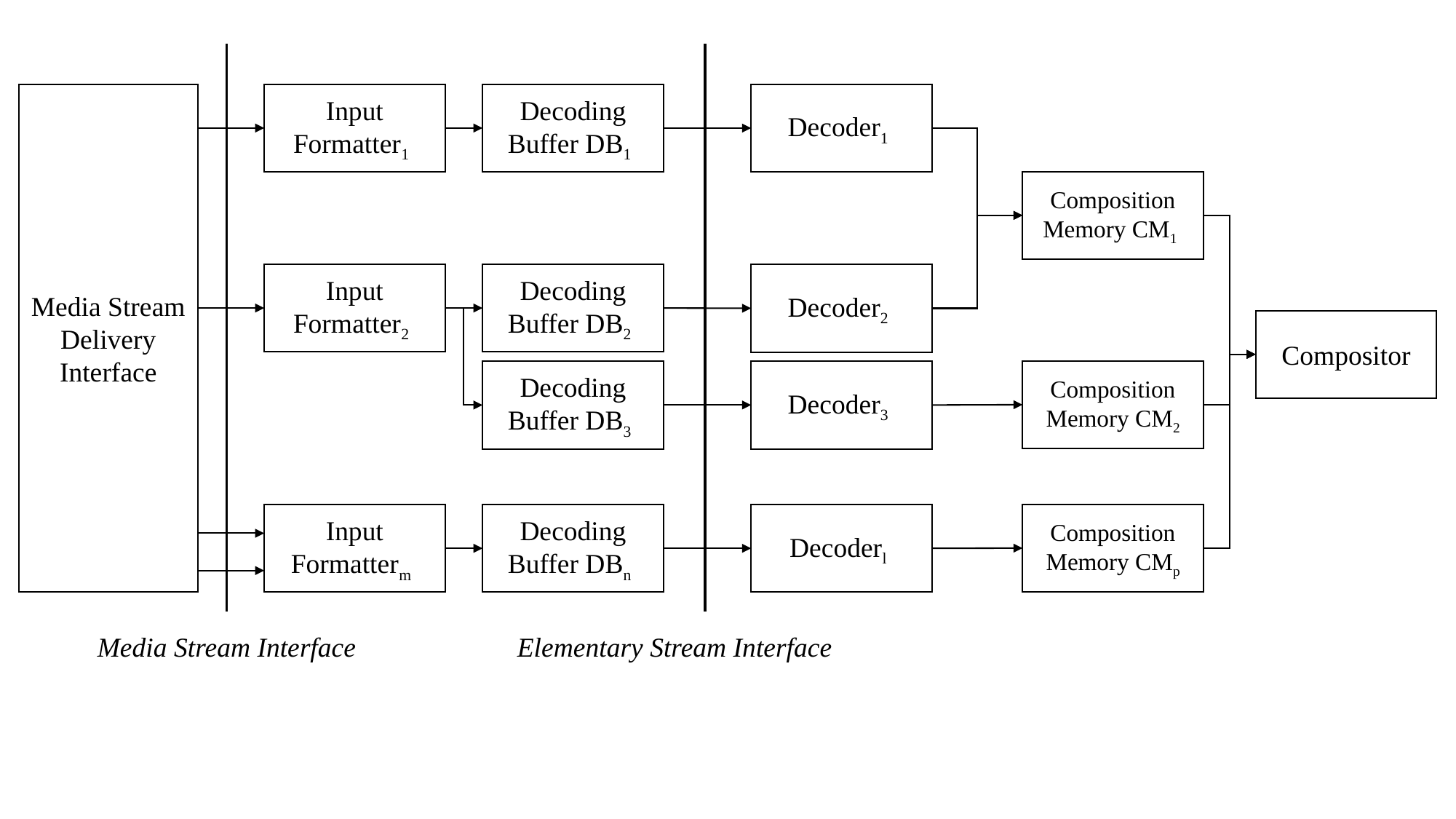

Media Stream Delivery Interface
Input Formatter1
Decoding Buffer DB1
Decoder1
Composition Memory CM1
Input Formatter2
Decoding Buffer DB2
Decoder2
Compositor
Composition Memory CM2
Decoding Buffer DB3
Decoder3
Composition Memory CMp
Input Formatterm
Decoding Buffer DBn
Decoderl
Media Stream Interface
Elementary Stream Interface